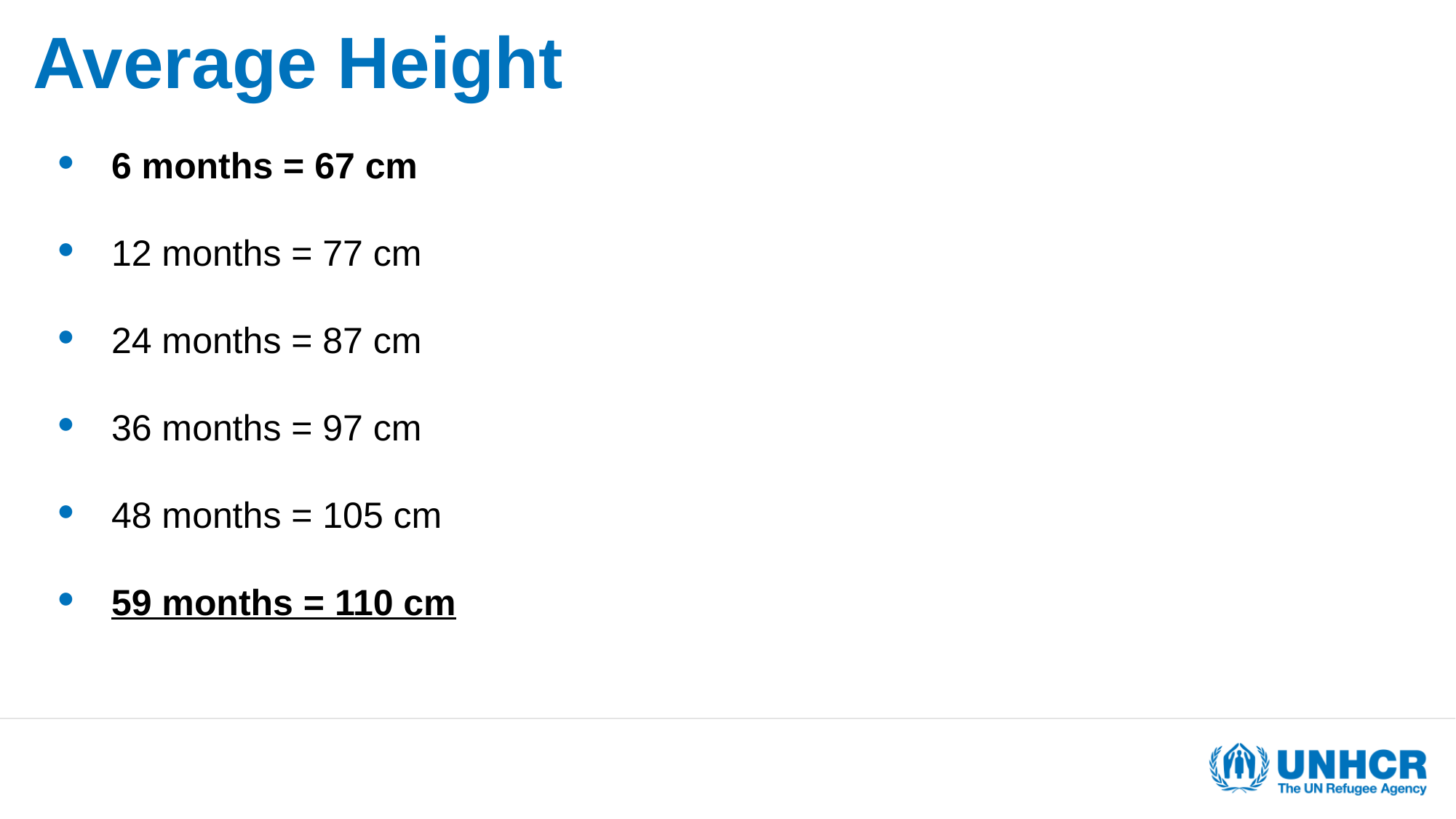

# Average Height
6 months = 67 cm

12 months = 77 cm

24 months = 87 cm

36 months = 97 cm

48 months = 105 cm

59 months = 110 cm